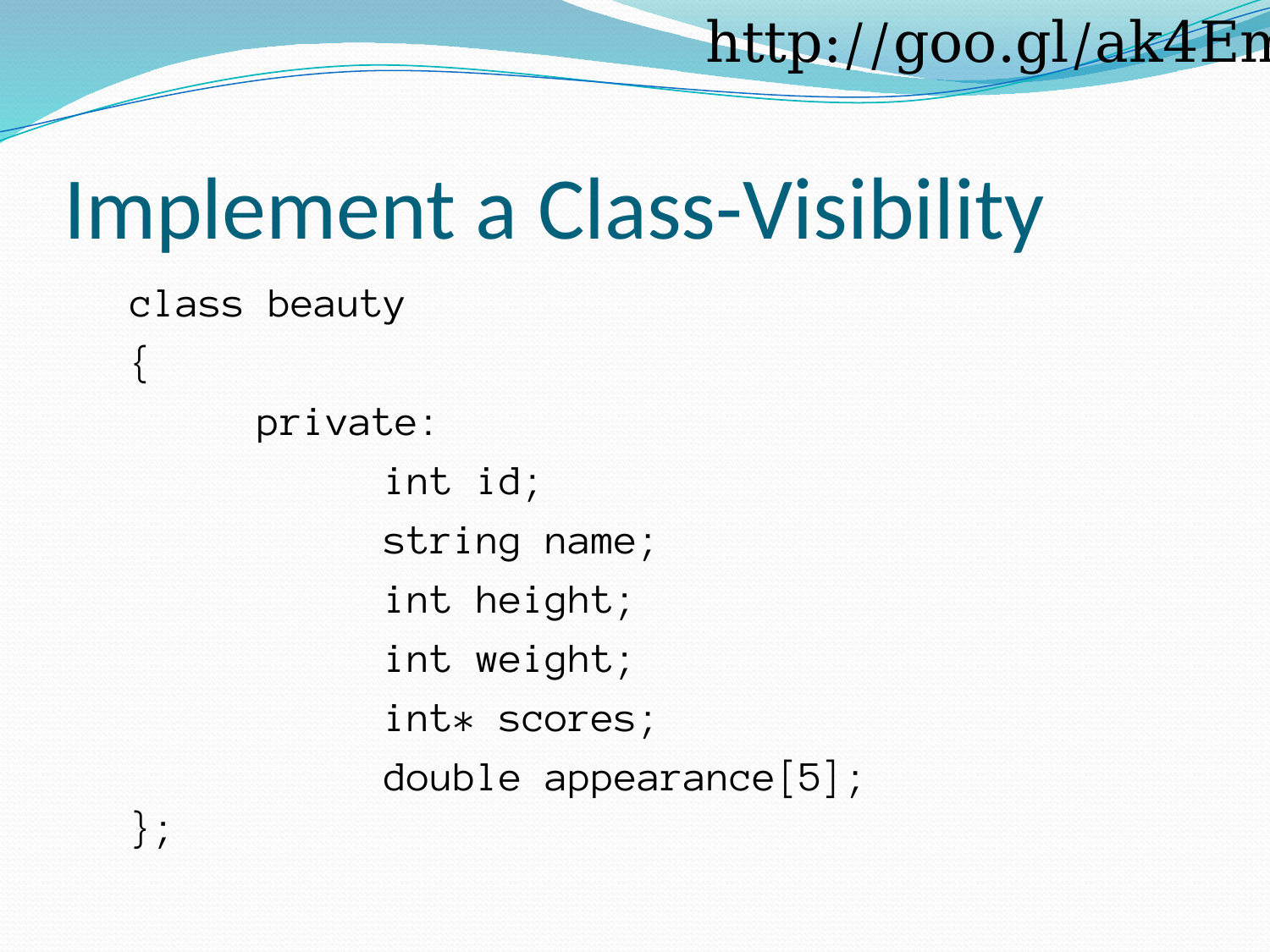

http://goo.gl/ak4Em
# Implement a Class-Visibility
class beauty
{
	private:
		int id;
		string name;
		int height;
		int weight;
		int* scores;
		double appearance[5];
};